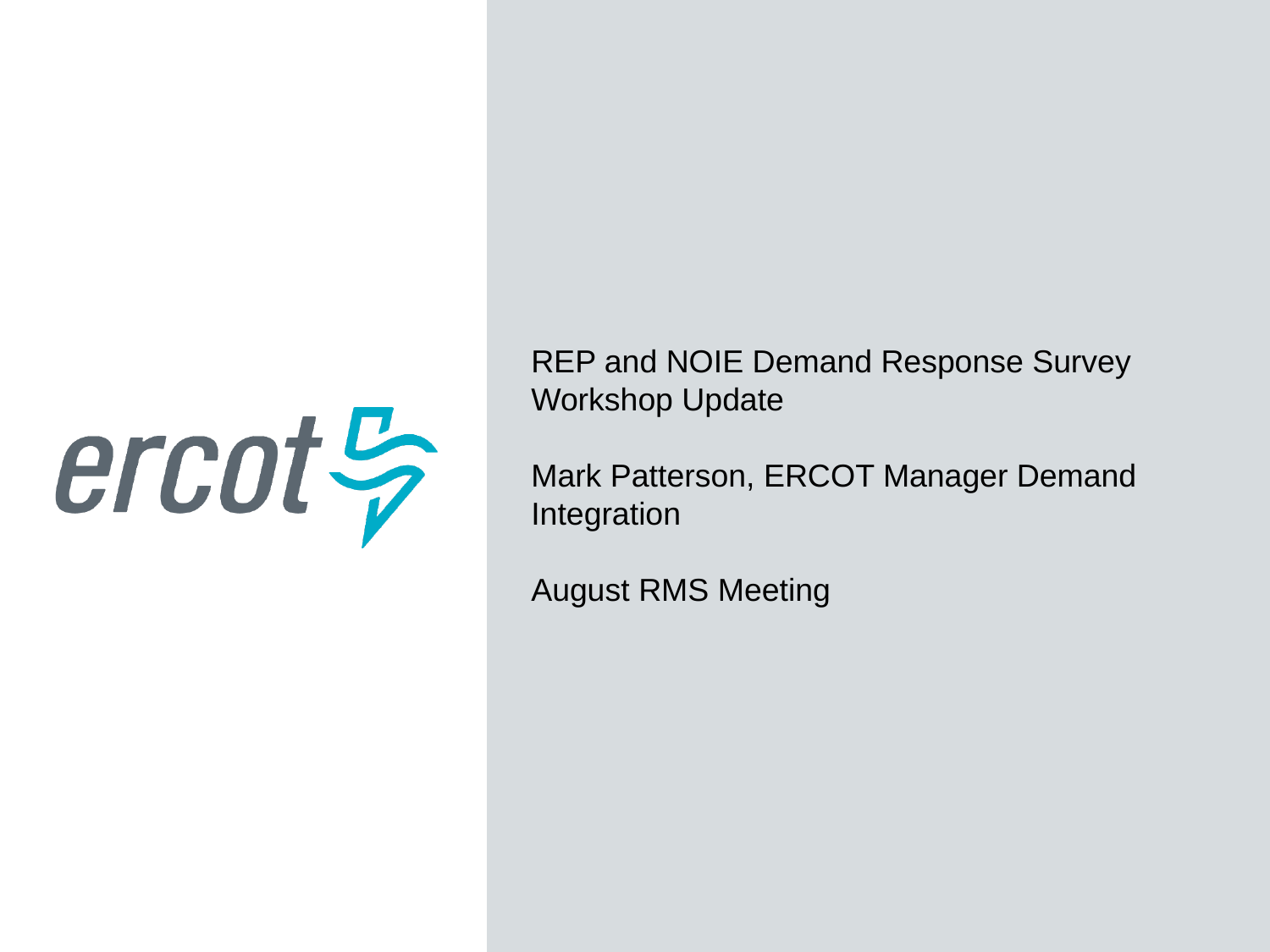

REP and NOIE Demand Response Survey Workshop Update

Mark Patterson, ERCOT Manager Demand Integration

August RMS Meeting